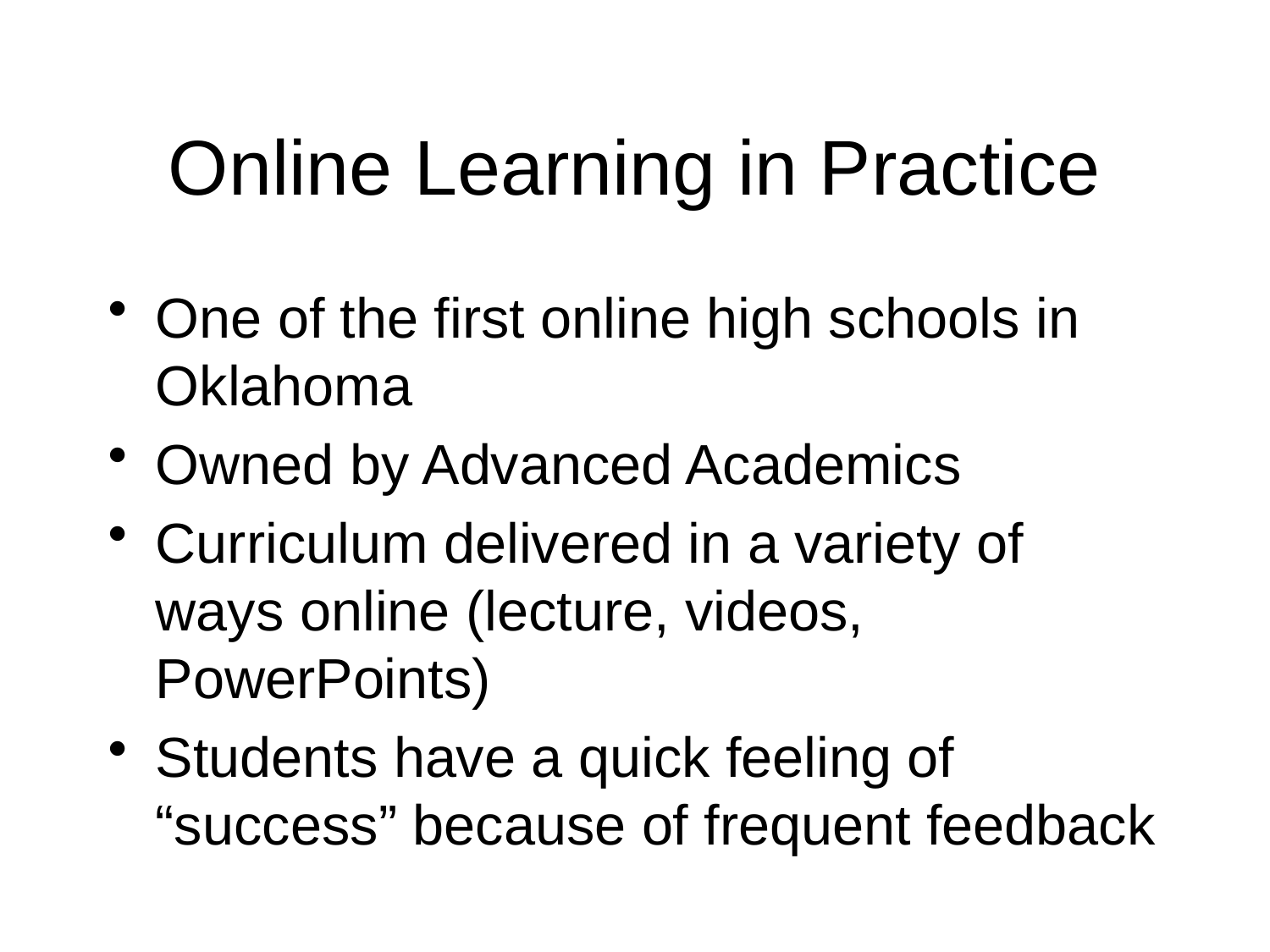

# Online Learning in Practice
One of the first online high schools in Oklahoma
Owned by Advanced Academics
Curriculum delivered in a variety of ways online (lecture, videos, PowerPoints)
Students have a quick feeling of “success” because of frequent feedback